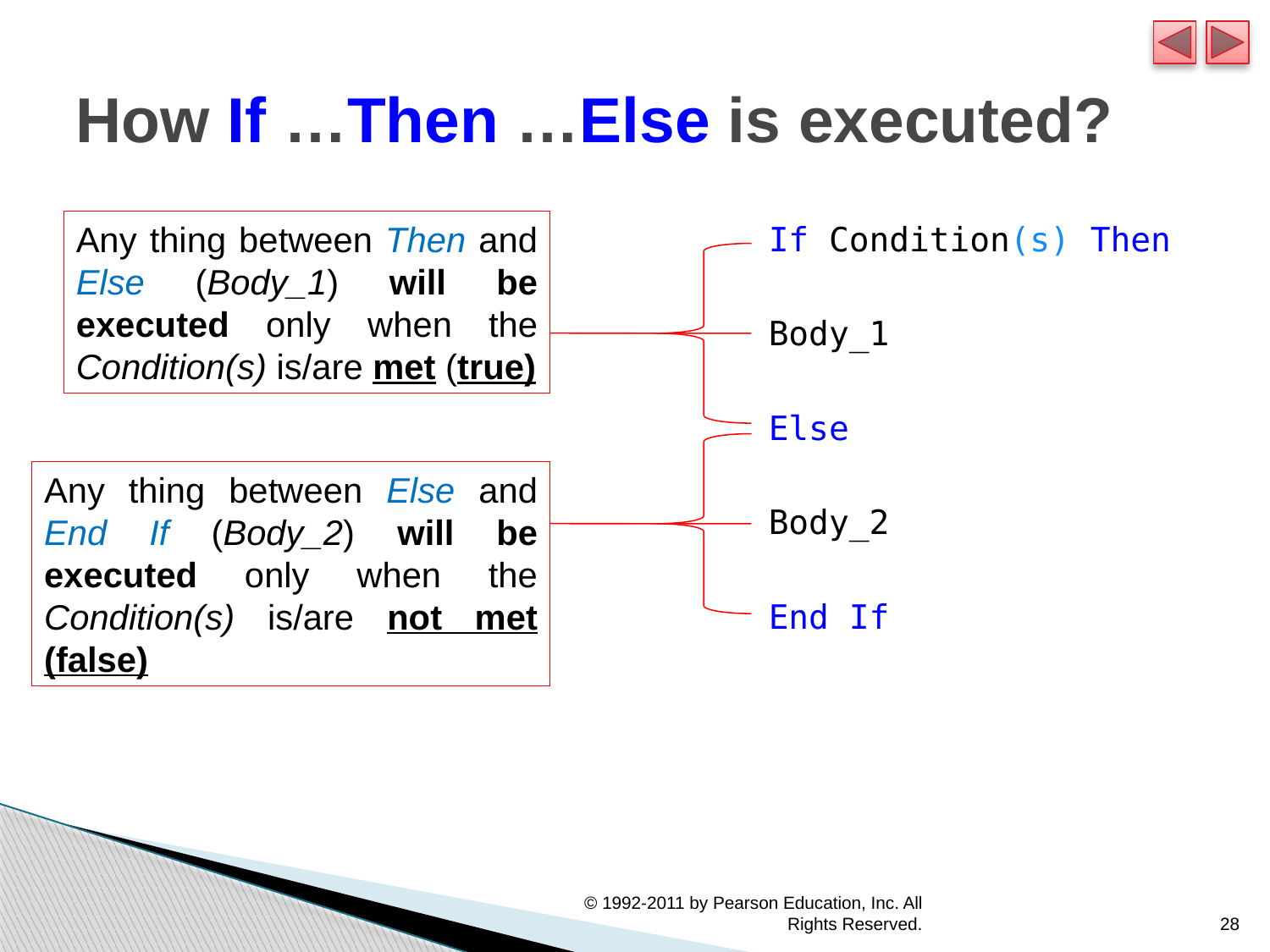

# How If …Then …Else is executed?
Any thing between Then and Else (Body_1) will be executed only when the Condition(s) is/are met (true)
If Condition(s) Then

Body_1

Else

Body_2

End If

Any thing between Else and End If (Body_2) will be executed only when the Condition(s) is/are not met (false)
© 1992-2011 by Pearson Education, Inc. All Rights Reserved.
28